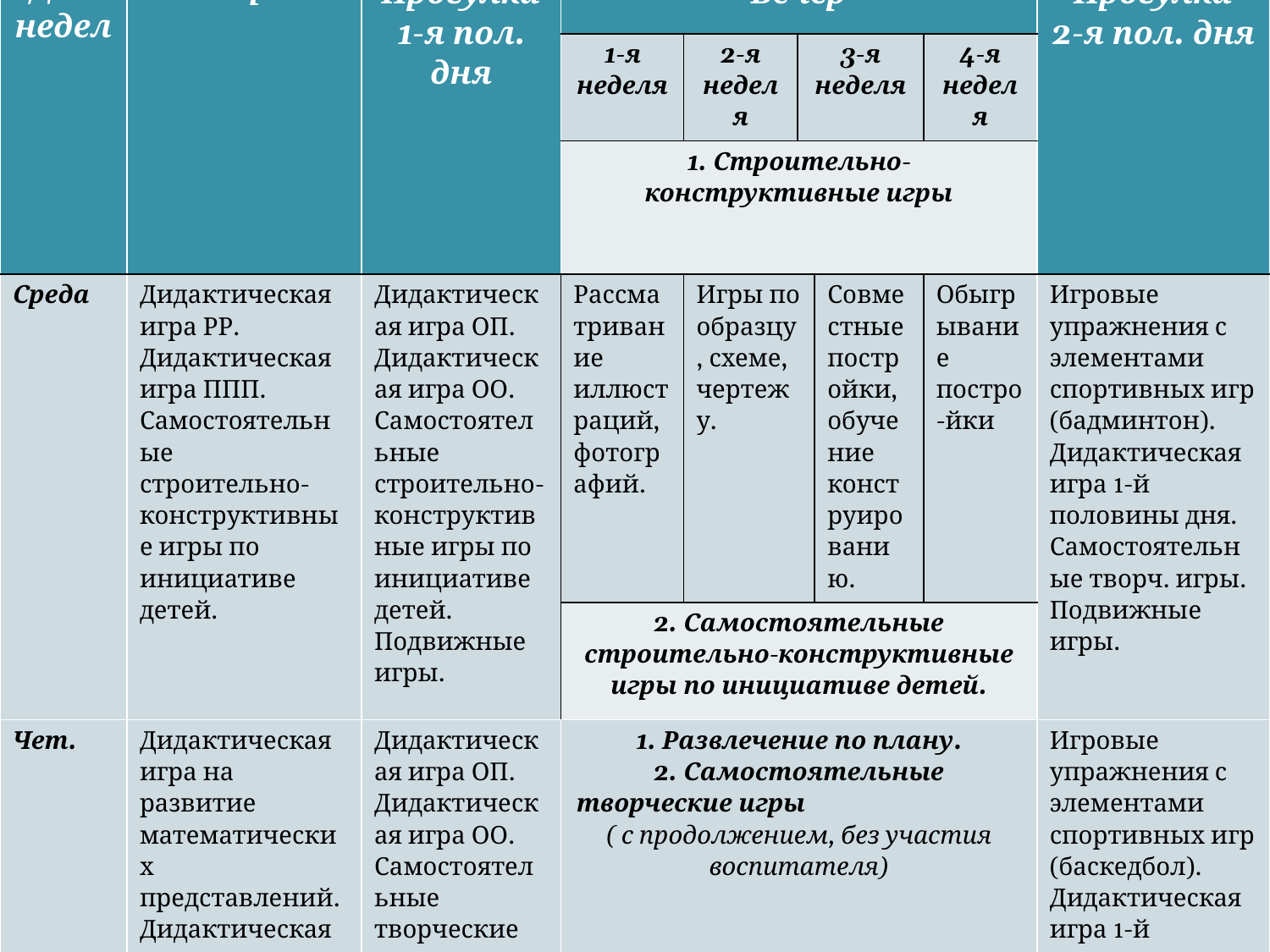

| Дни недел | Утро | Прогулка 1-я пол. дня | Вечер |  |  |  |  | Прогулка 2-я пол. дня |
| --- | --- | --- | --- | --- | --- | --- | --- | --- |
|  |  |  | 1-я неделя | 2-я неделя | 3-я неделя |  | 4-я неделя |  |
|  |  |  | 1. Строительно-конструктивные игры |  |  |  |  |  |
| Среда | Дидактическая игра РР. Дидактическая игра ППП. Самостоятельные строительно-конструктивные игры по инициативе детей. | Дидактическая игра ОП. Дидактическая игра ОО. Самостоятельные строительно-конструктивные игры по инициативе детей. Подвижные игры. | Рассматривание иллюстраций, фотографий. | Игры по образцу, схеме, чертежу. |  | Совместные постройки, обучение конструированию. | Обыгрывание постро-йки | Игровые упражнения с элементами спортивных игр (бадминтон). Дидактическая игра 1-й половины дня. Самостоятельные творч. игры. Подвижные игры. |
|  |  |  | 2. Самостоятельные строительно-конструктивные игры по инициативе детей. |  |  |  |  |  |
| Чет. | Дидактическая игра на развитие математических представлений. Дидактическая игра ППП. Самостоятельные творческие игры | Дидактическая игра ОП. Дидактическая игра ОО. Самостоятельные творческие игры. | 1. Развлечение по плану. 2. Самостоятельные творческие игры ( с продолжением, без участия воспитателя) |  |  |  |  | Игровые упражнения с элементами спортивных игр (баскедбол). Дидактическая игра 1-й половины дня. Самостоятельные творч. игры. Подвижные игры. |
#